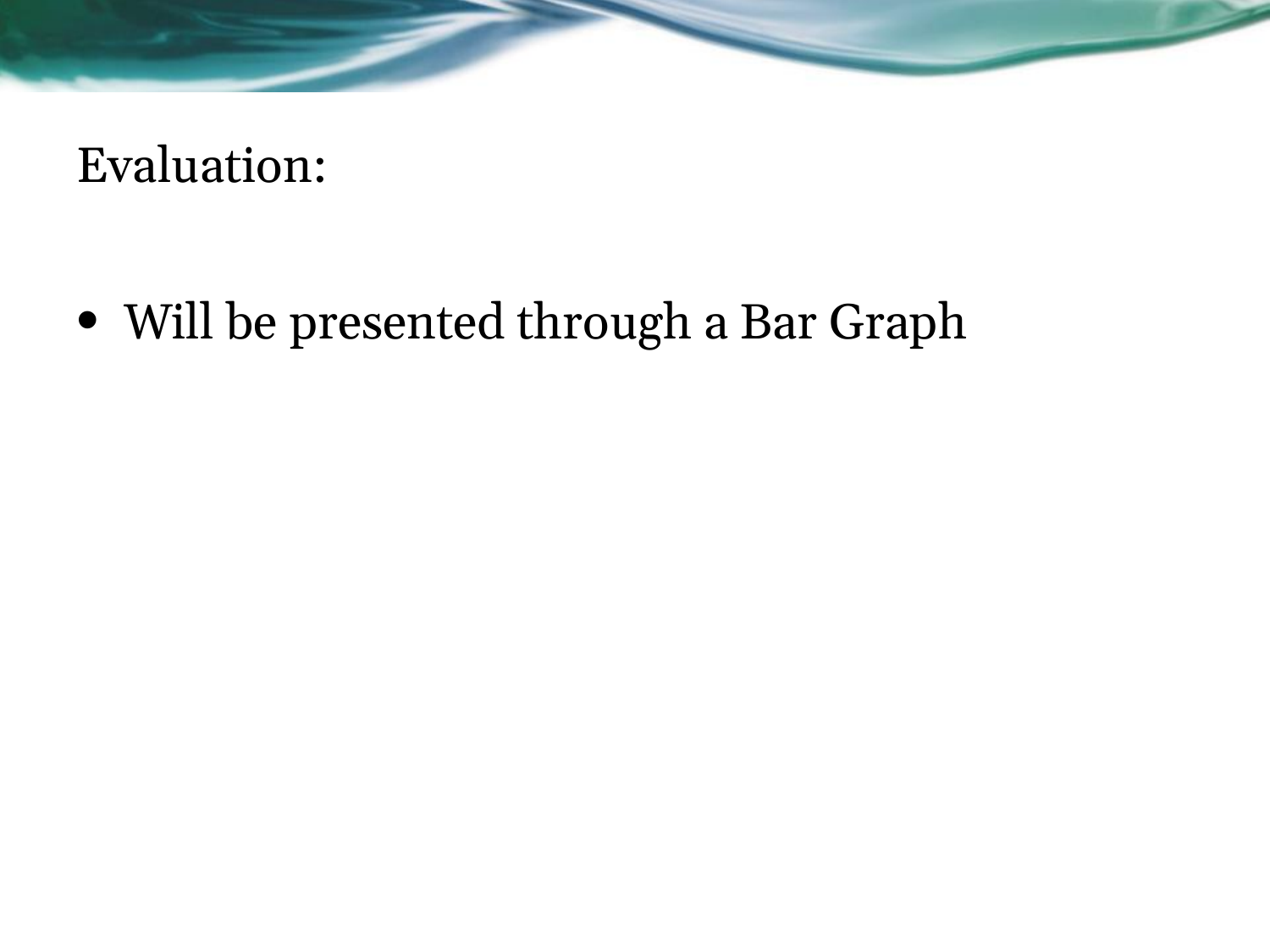

# Evaluation:
Will be presented through a Bar Graph